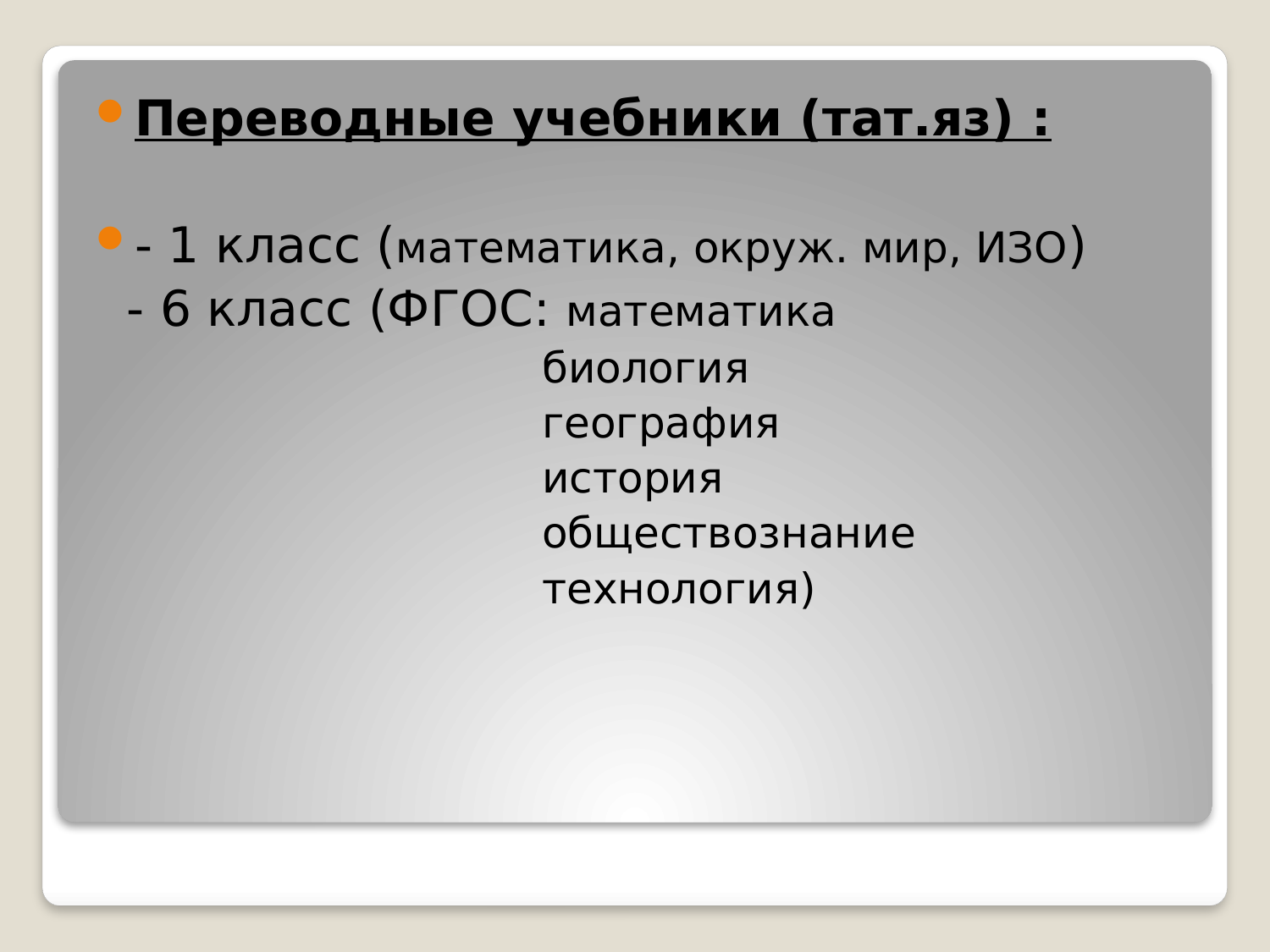

Переводные учебники (тат.яз) :

- 1 класс (математика, окруж. мир, ИЗО)
  - 6 класс (ФГОС: математика
                                 биология
                                 география
                                 история
                                 обществознание
                                 технология)
#